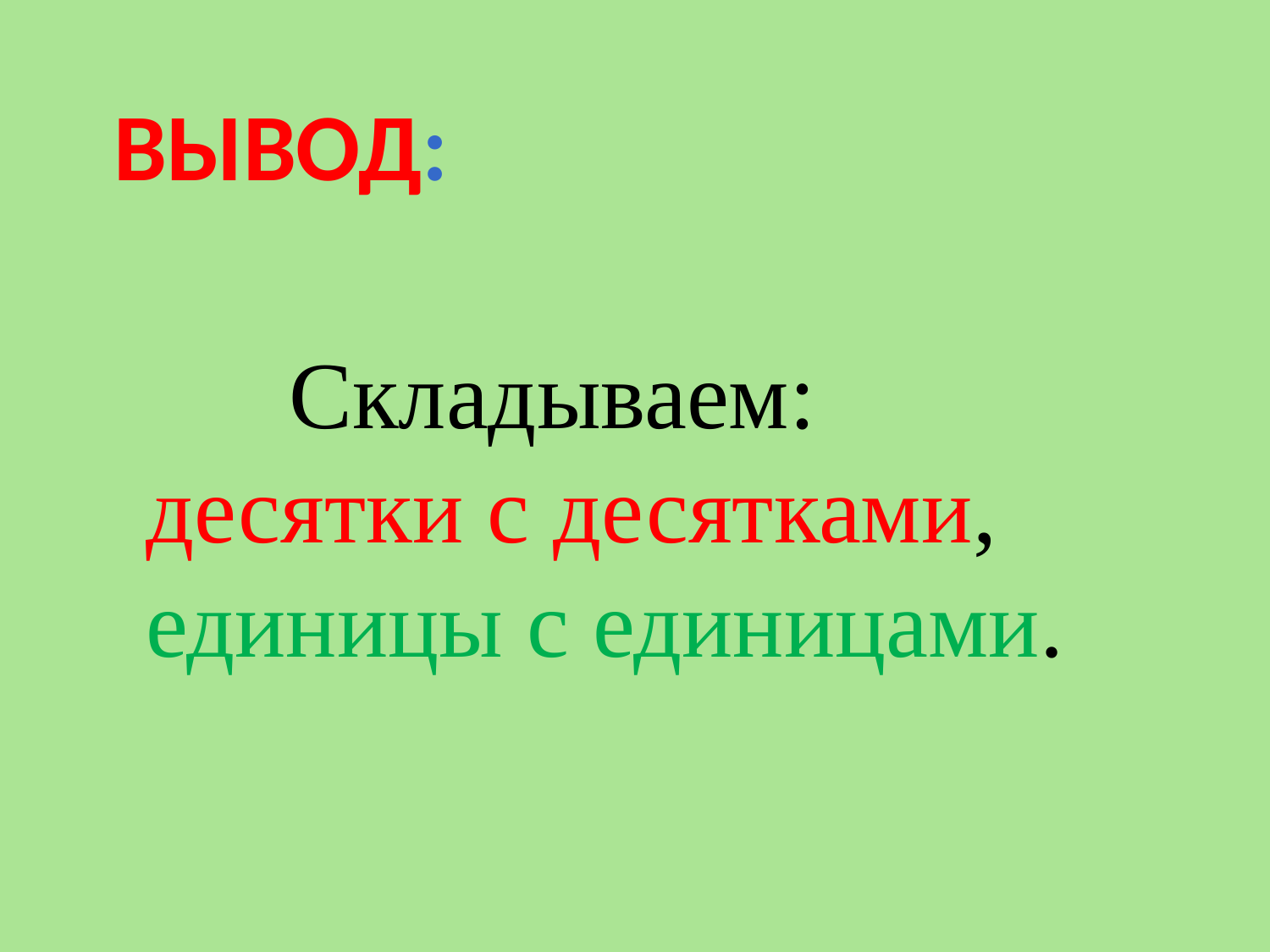

Вывод:
      Складываем:
десятки с десятками,
единицы с единицами.